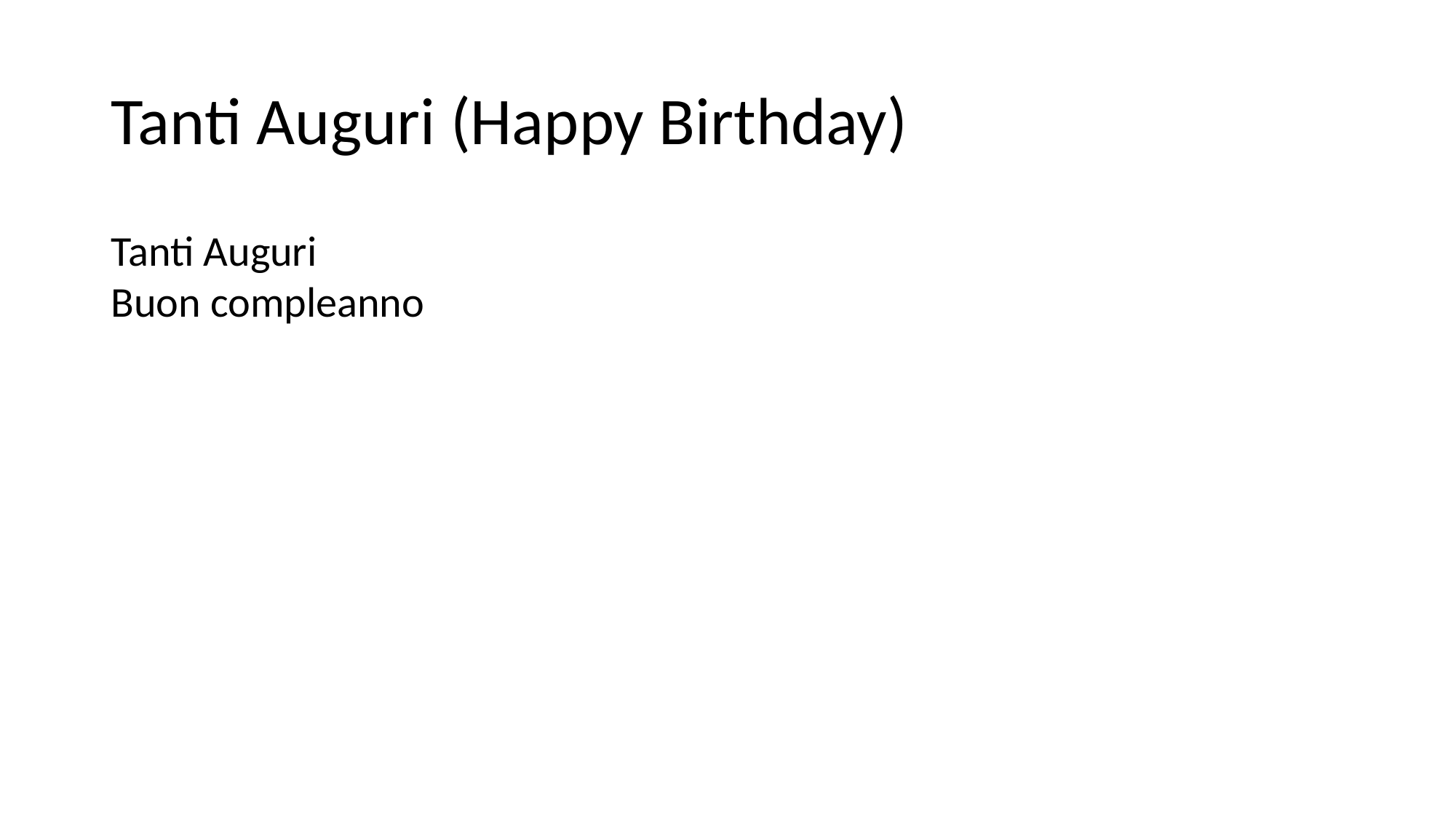

# Tanti Auguri (Happy Birthday)
Tanti Auguri
Buon compleanno